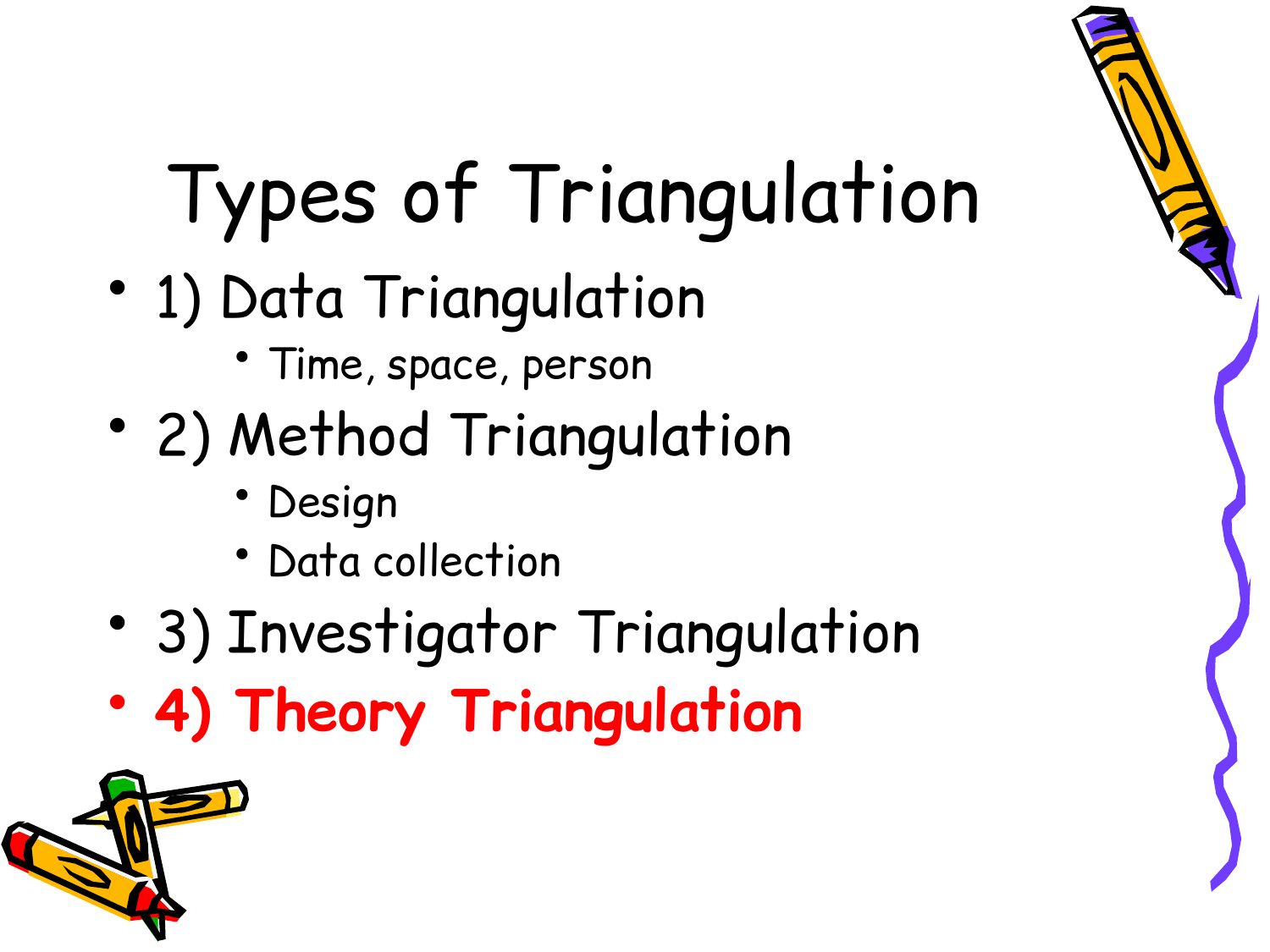

# Types of Triangulation
1) Data Triangulation
Time, space, person
2) Method Triangulation
Design
Data collection
3) Investigator Triangulation
4) Theory Triangulation